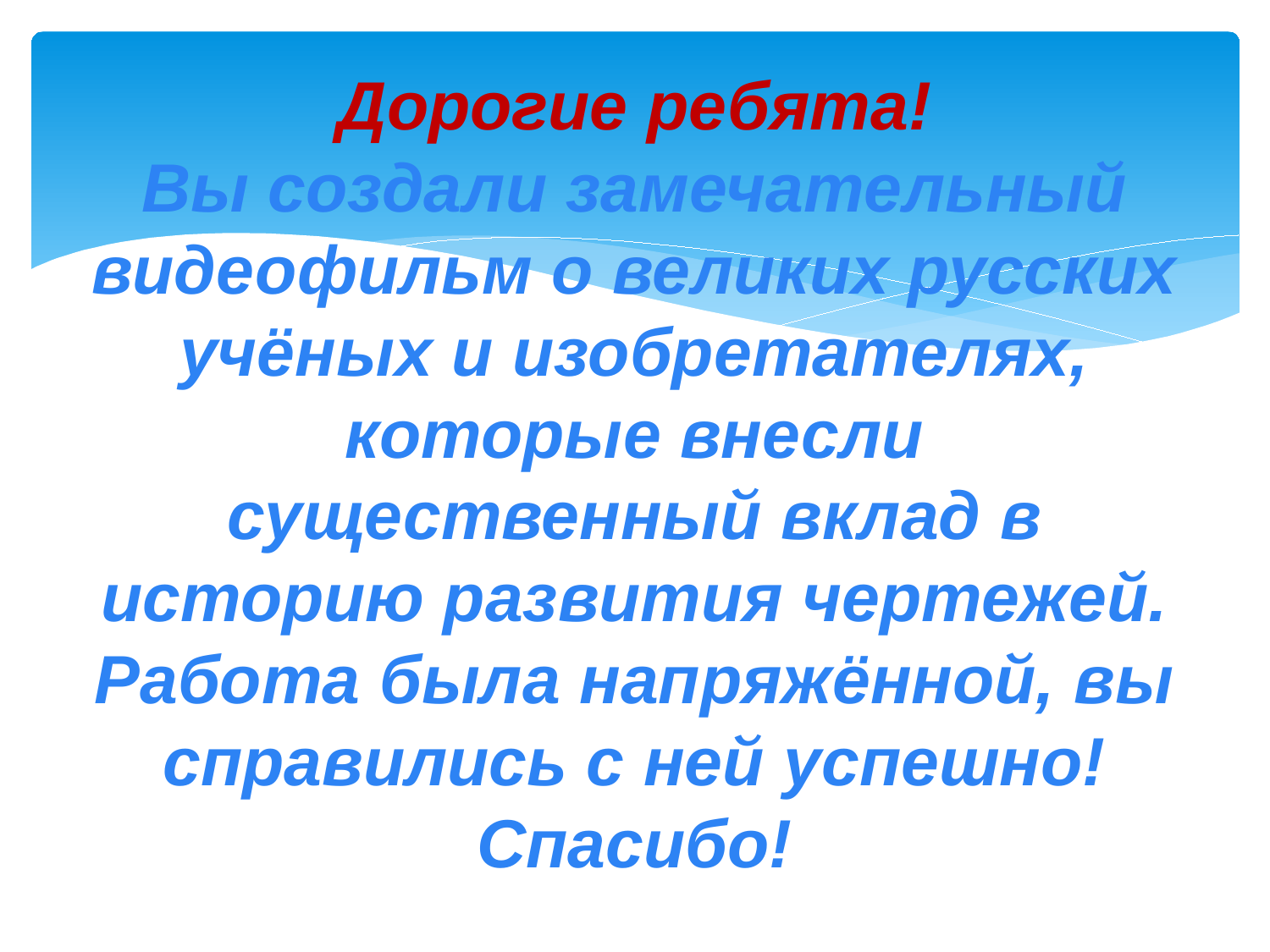

# Дорогие ребята! Вы создали замечательный видеофильм о великих русских учёных и изобретателях, которые внесли существенный вклад в историю развития чертежей. Работа была напряжённой, вы справились с ней успешно! Спасибо!